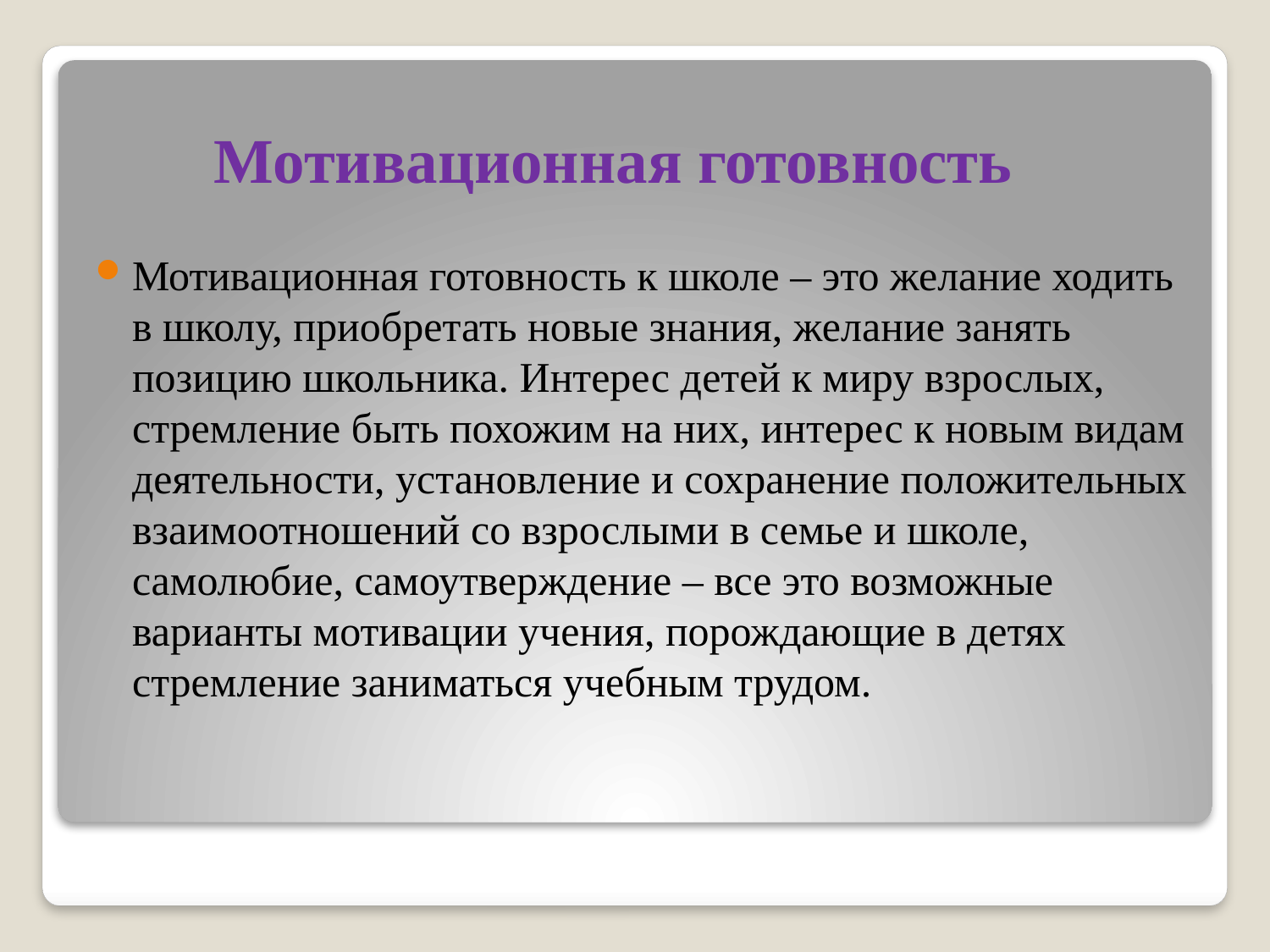

# Мотивационная готовность
Мотивационная готовность к школе – это желание ходить в школу, приобретать новые знания, желание занять позицию школьника. Интерес детей к миру взрослых, стремление быть похожим на них, интерес к новым видам деятельности, установление и сохранение положительных взаимоотношений со взрослыми в семье и школе, самолюбие, самоутверждение – все это возможные варианты мотивации учения, порождающие в детях стремление заниматься учебным трудом.